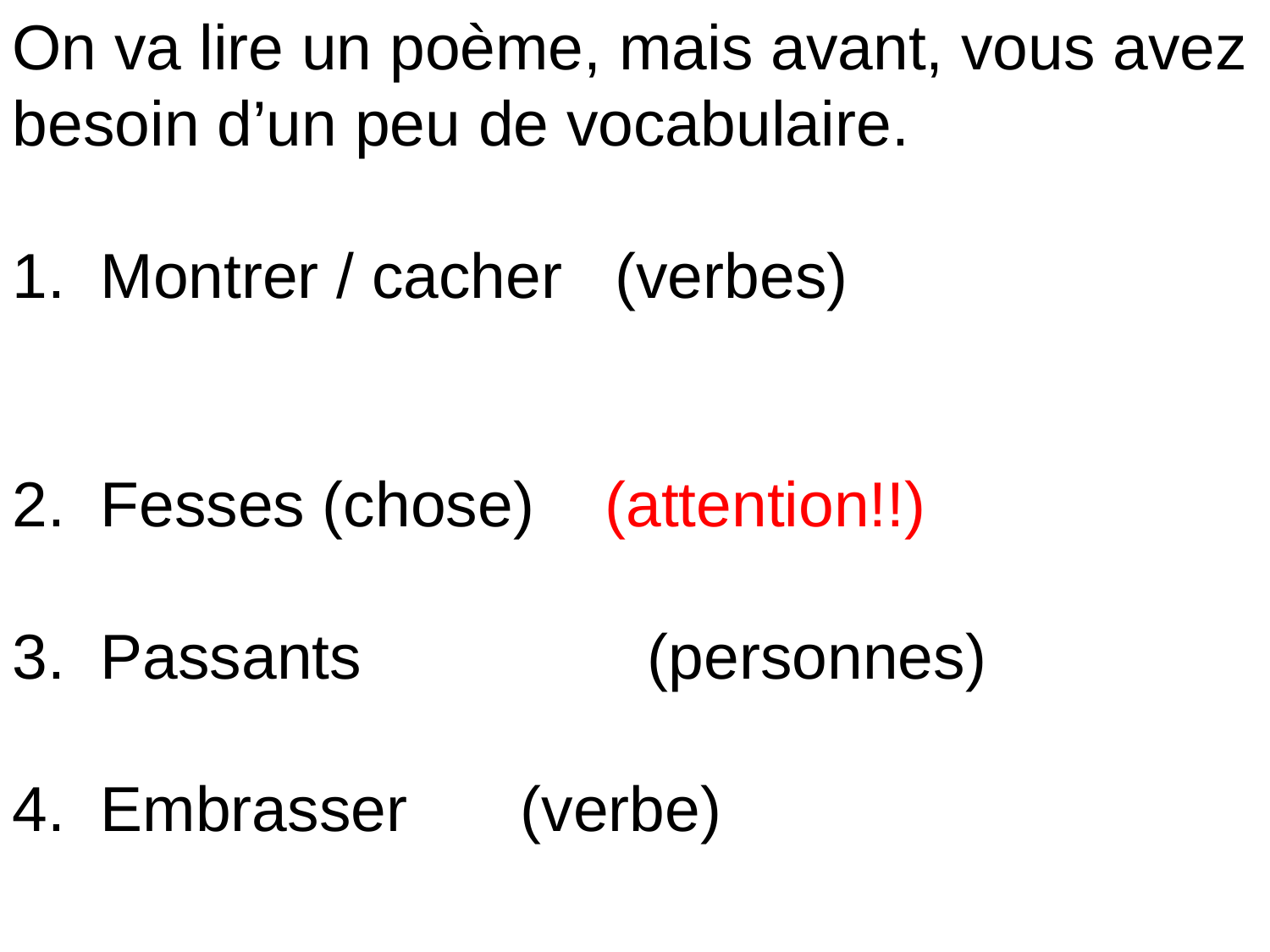

On va lire un poème, mais avant, vous avez besoin d’un peu de vocabulaire.

1.  Montrer / cacher   (verbes)

2.  Fesses (chose)    (attention!!)

3.  Passants  		(personnes)

4.  Embrasser	(verbe)